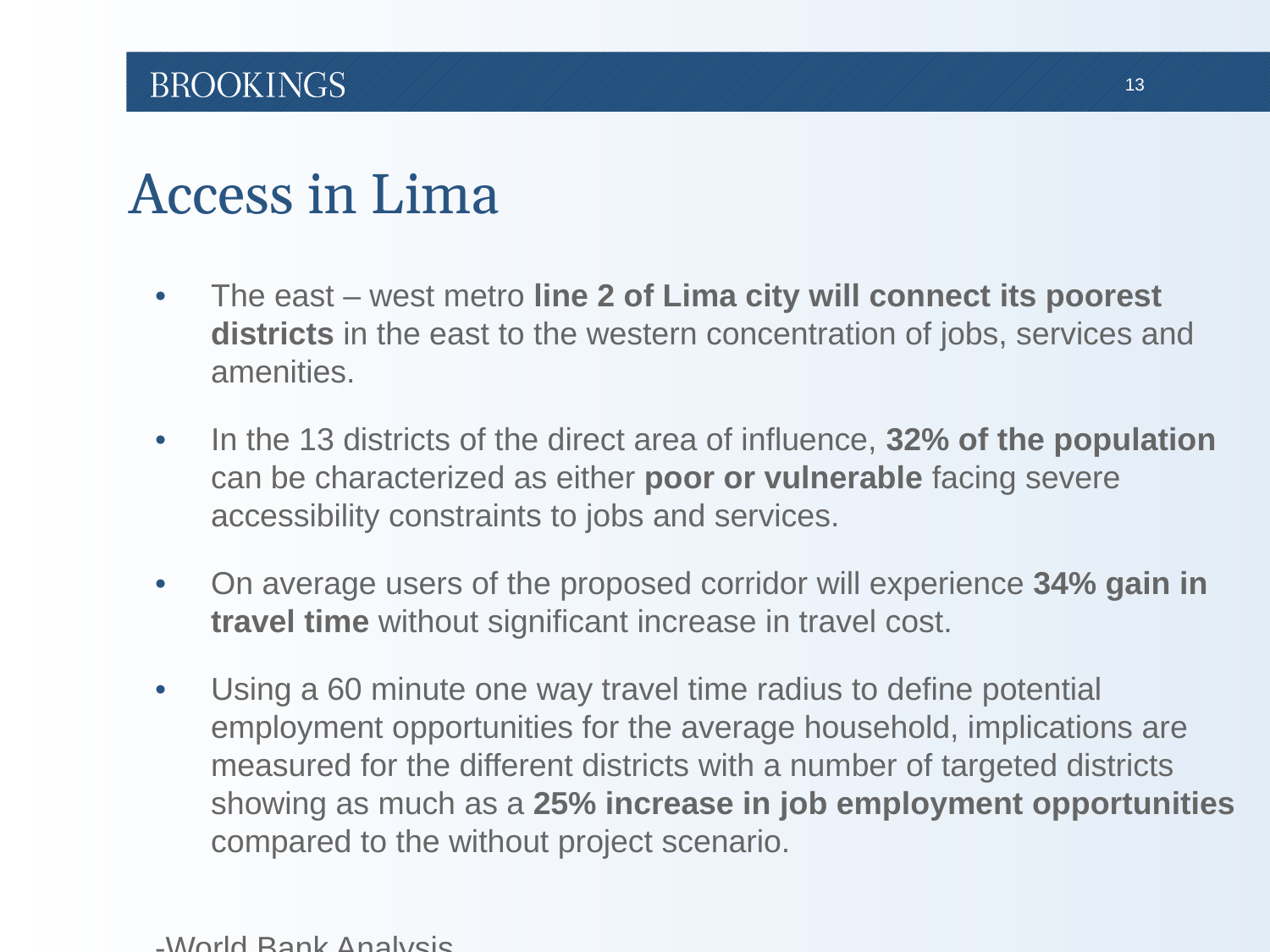

# Access in Lima
The east – west metro line 2 of Lima city will connect its poorest districts in the east to the western concentration of jobs, services and amenities.
In the 13 districts of the direct area of influence, 32% of the population can be characterized as either poor or vulnerable facing severe accessibility constraints to jobs and services.
On average users of the proposed corridor will experience 34% gain in travel time without significant increase in travel cost.
Using a 60 minute one way travel time radius to define potential employment opportunities for the average household, implications are measured for the different districts with a number of targeted districts showing as much as a 25% increase in job employment opportunities compared to the without project scenario.
								         -World Bank Analysis